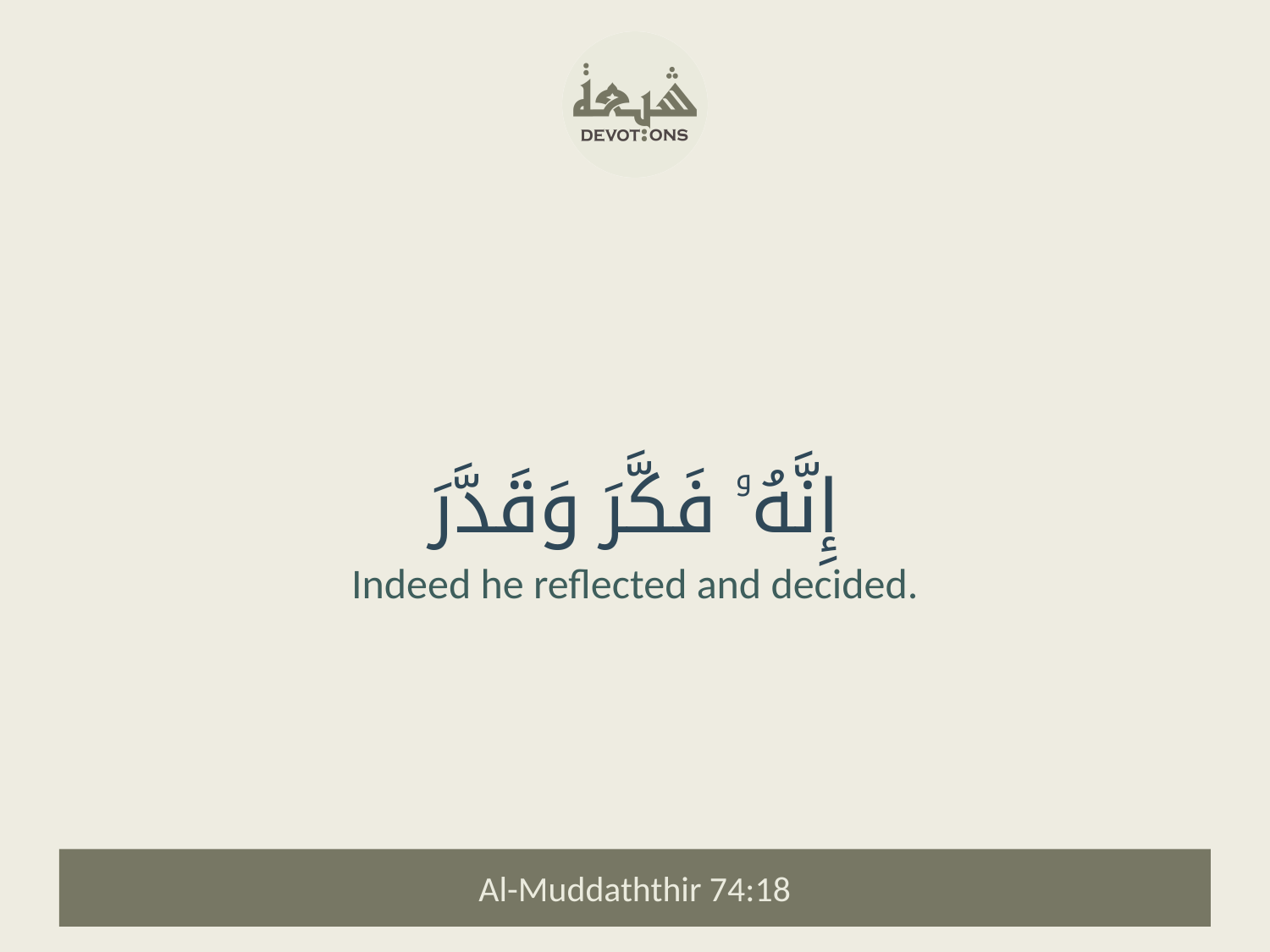

إِنَّهُۥ فَكَّرَ وَقَدَّرَ
Indeed he reflected and decided.
Al-Muddaththir 74:18